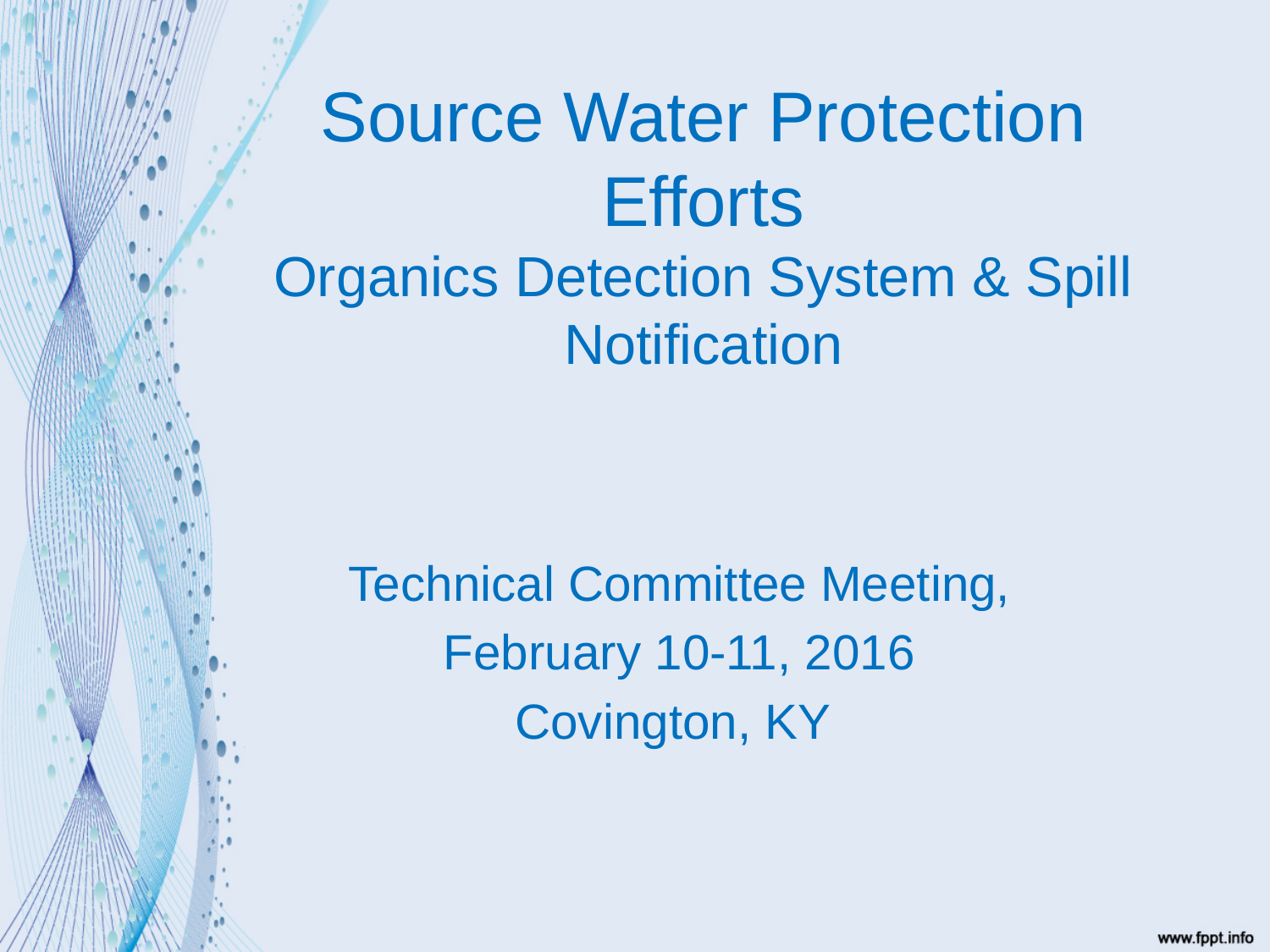

# Source Water Protection Efforts Organics Detection System & Spill Notification

Technical Committee Meeting,
February 10-11, 2016
Covington, KY